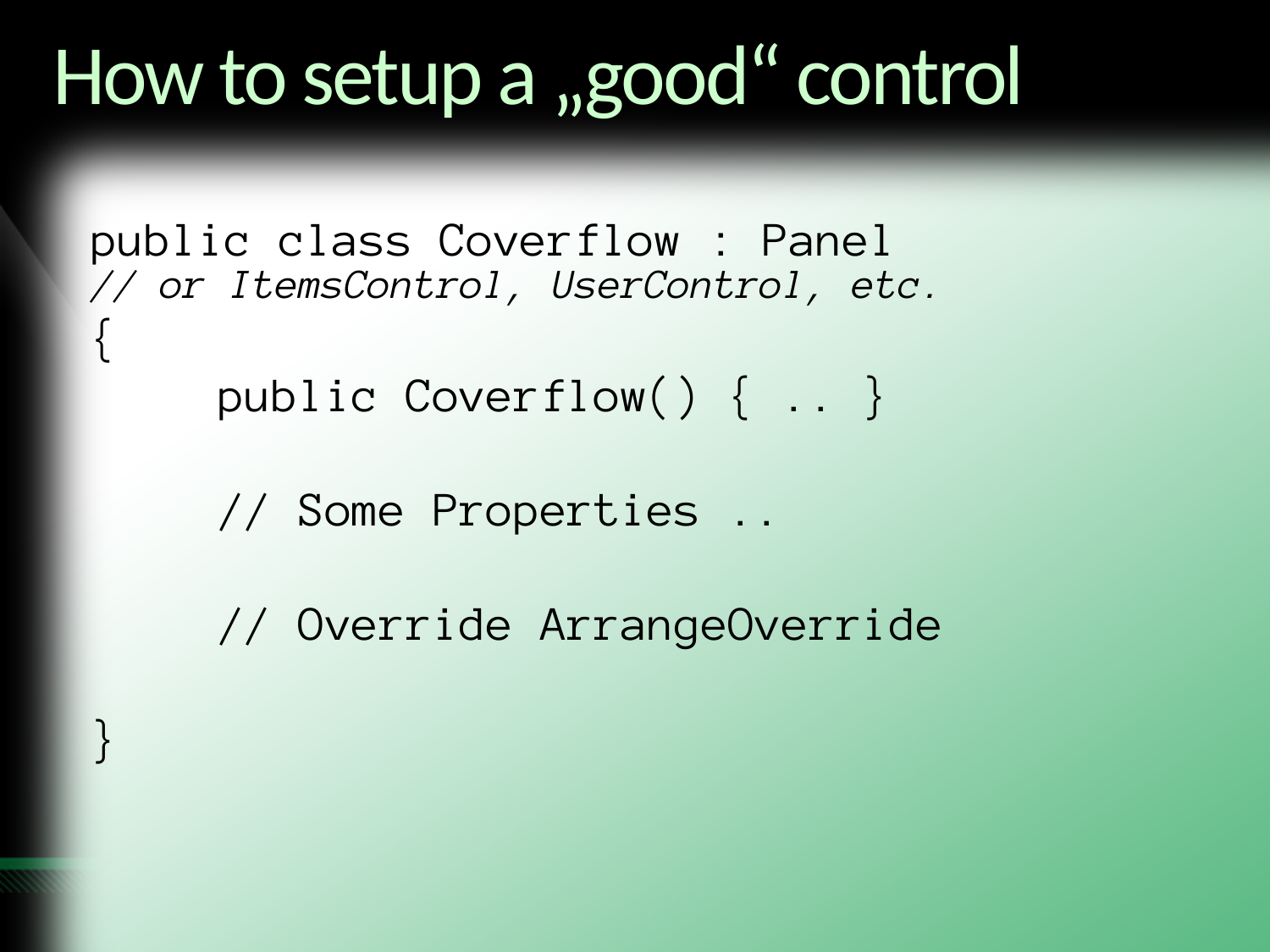

# How to setup a „good“ control
public class Coverflow : Panel
// or ItemsControl, UserControl, etc.
{
	public Coverflow() { .. }

	// Some Properties ..

	// Override ArrangeOverride

}